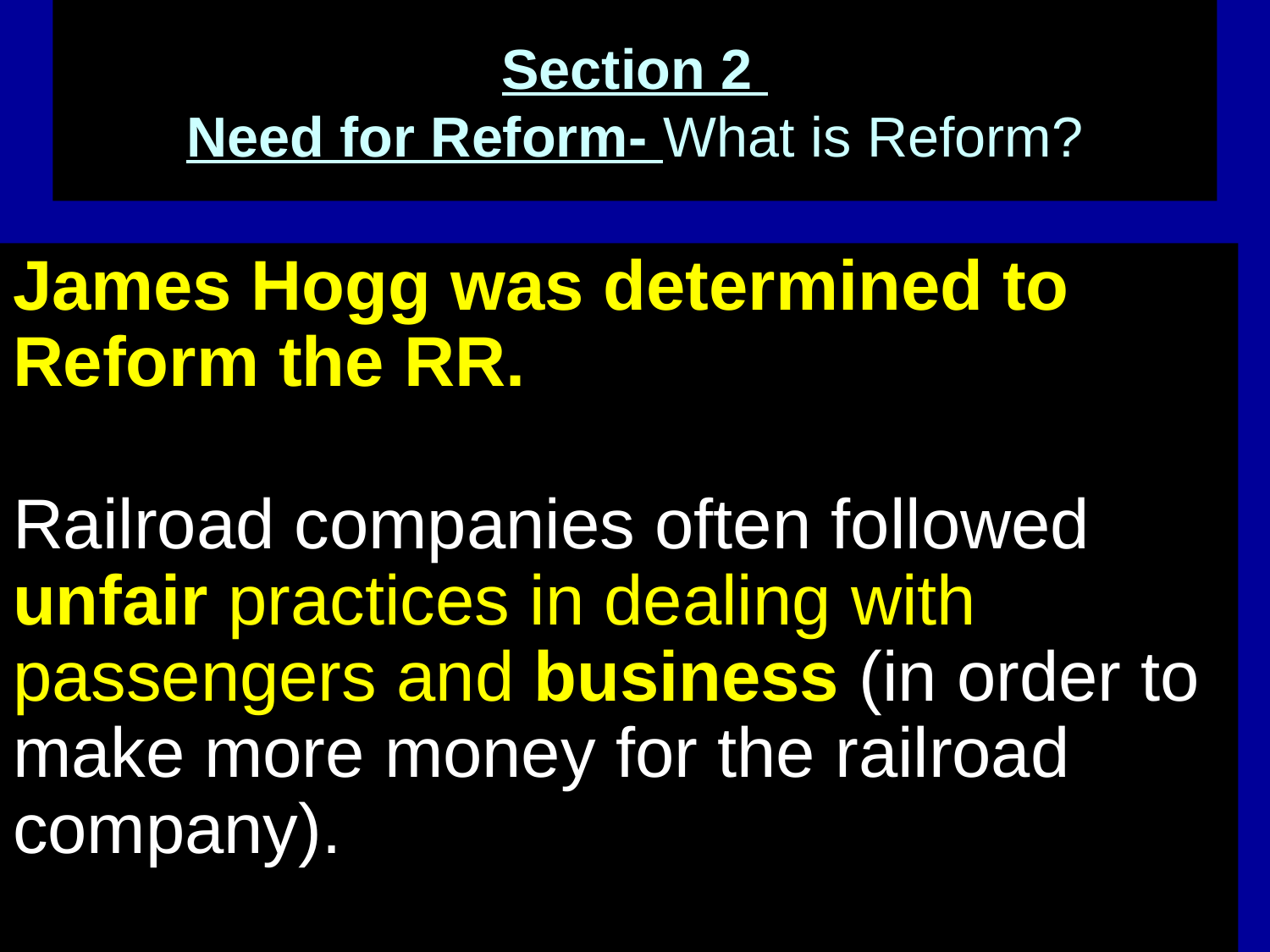

# Section 2 Need for Reform- What is Reform?
James Hogg was determined to Reform the RR.

Railroad companies often followed unfair practices in dealing with passengers and business (in order to make more money for the railroad company).